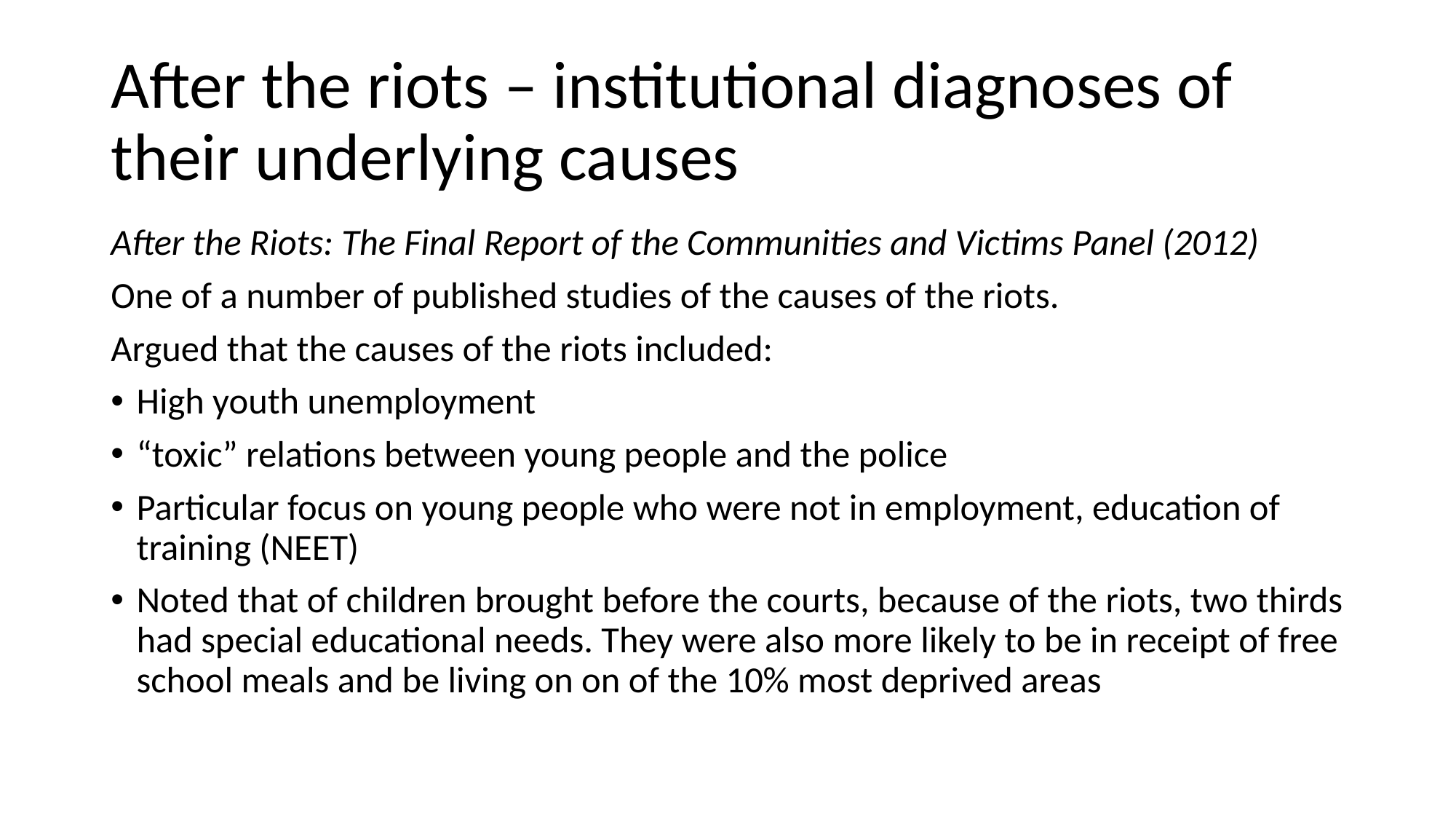

# After the riots – institutional diagnoses of their underlying causes
After the Riots: The Final Report of the Communities and Victims Panel (2012)
One of a number of published studies of the causes of the riots.
Argued that the causes of the riots included:
High youth unemployment
“toxic” relations between young people and the police
Particular focus on young people who were not in employment, education of training (NEET)
Noted that of children brought before the courts, because of the riots, two thirds had special educational needs. They were also more likely to be in receipt of free school meals and be living on on of the 10% most deprived areas